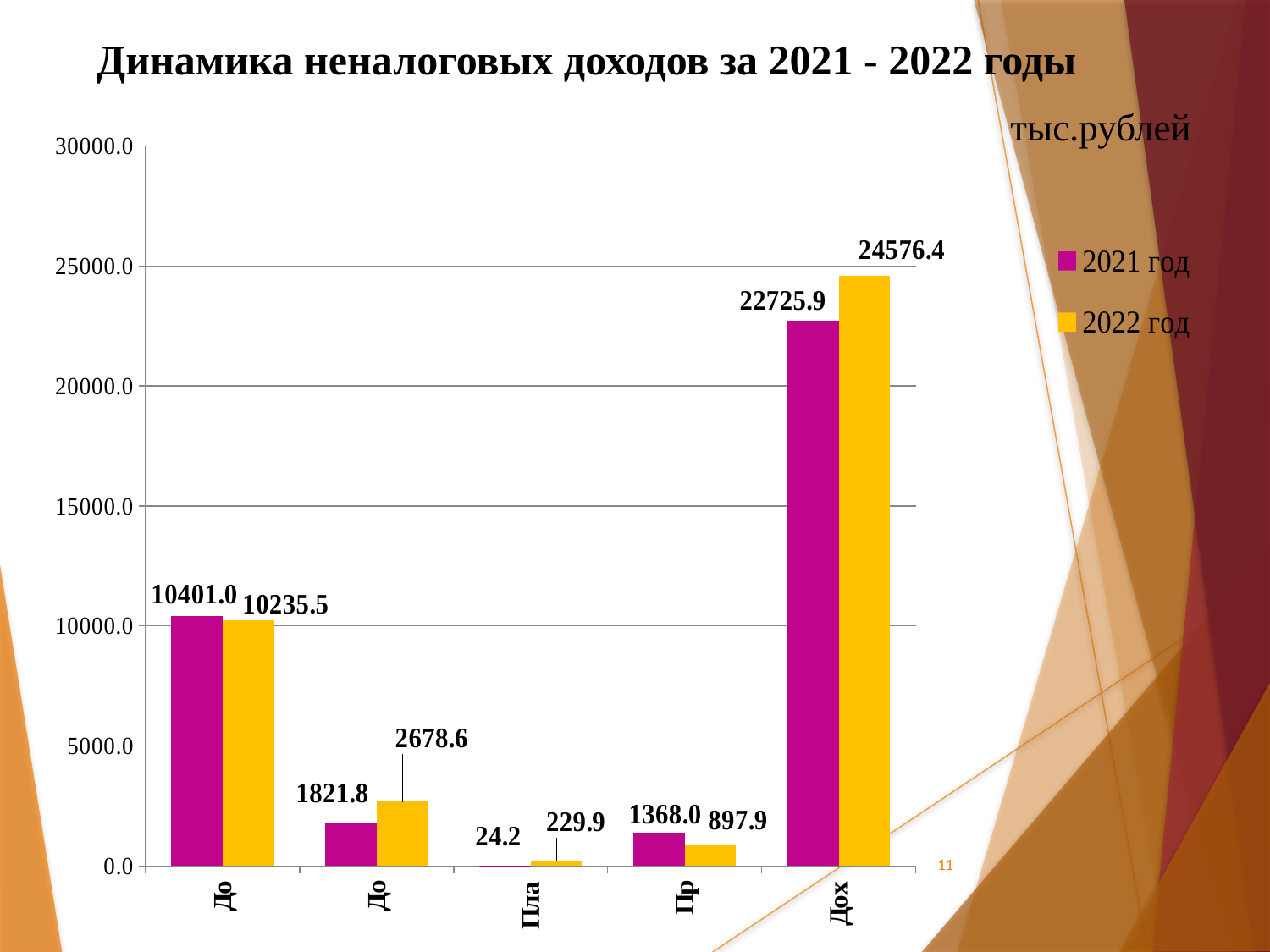

# Динамика неналоговых доходов за 2021 - 2022 годы
тыс.рублей

### Chart

| Category | 2021 год | 2022 год |
|---|---|---|
| Доходы от использования имущества | 10401.0 | 10235.5 |
| Доходы от продажи имущества и земельных участков | 1821.8000000000002 | 2678.6 |
| Плата за негативное воздействие на окружающую среду | 24.2 | 229.9 |
| Прочие неналоговые доходы | 1368.0 | 897.9 |
| Доходы от оказания платных услуг (работ) и компенсации затрат государства | 22725.9 | 24576.4 |
11